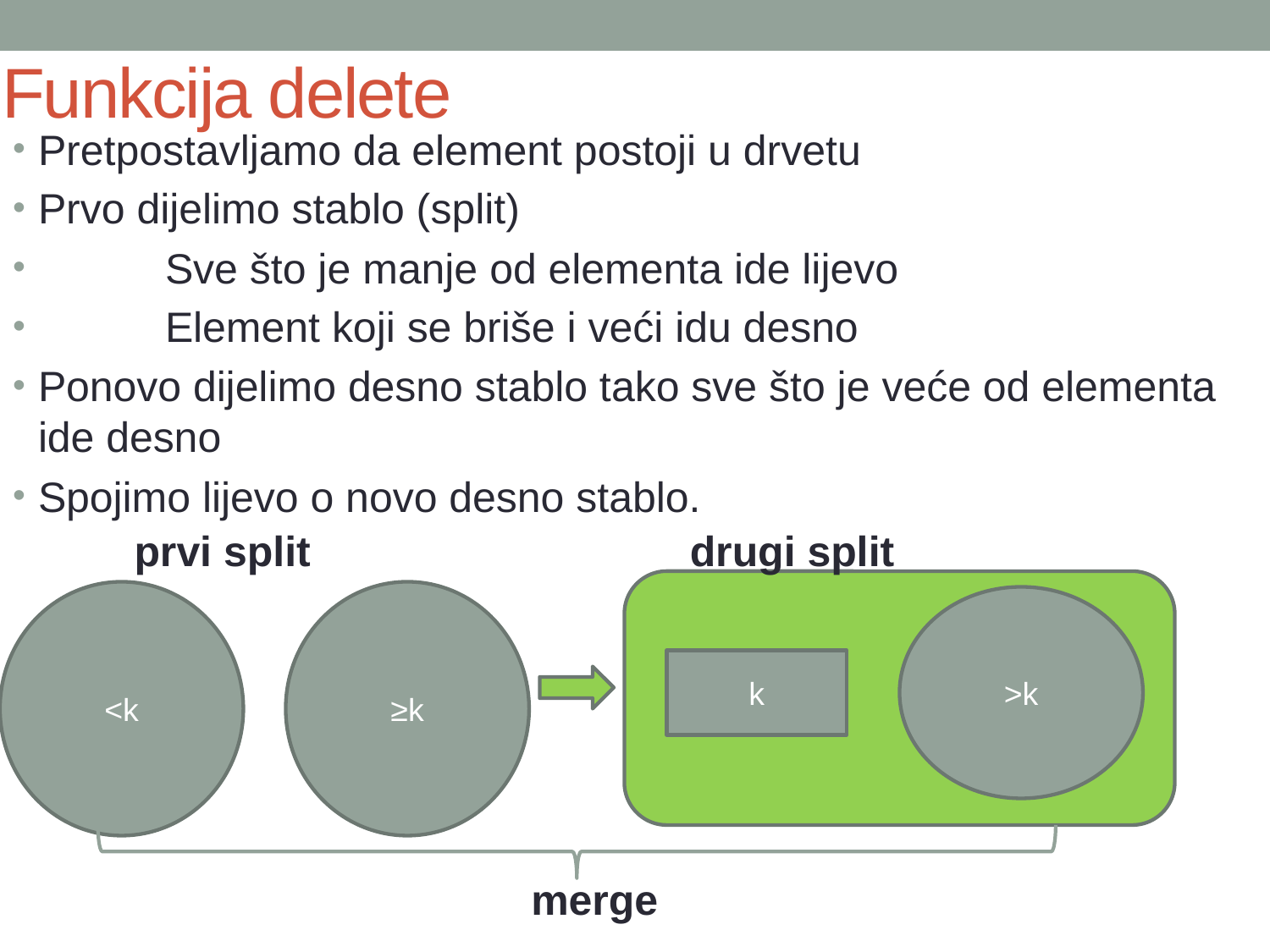

# Funkcija delete
Pretpostavljamo da element postoji u drvetu
Prvo dijelimo stablo (split)
	Sve što je manje od elementa ide lijevo
	Element koji se briše i veći idu desno
Ponovo dijelimo desno stablo tako sve što je veće od elementa ide desno
Spojimo lijevo o novo desno stablo.

prvi split
drugi split

<k
≥k
>k
k

merge